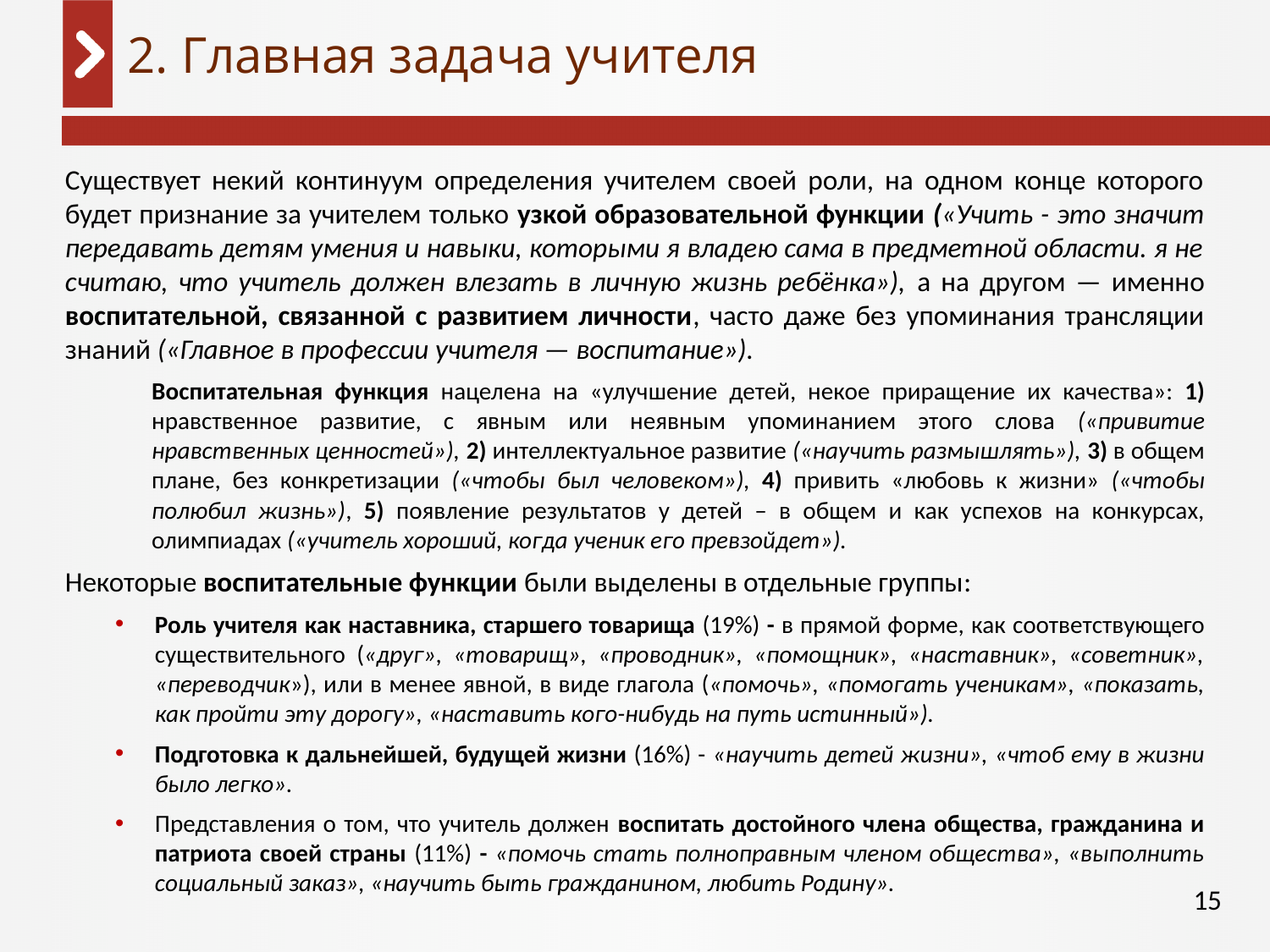

# 2. Главная задача учителя
Существует некий континуум определения учителем своей роли, на одном конце которого будет признание за учителем только узкой образовательной функции («Учить - это значит передавать детям умения и навыки, которыми я владею сама в предметной области. я не считаю, что учитель должен влезать в личную жизнь ребёнка»), а на другом — именно воспитательной, связанной с развитием личности, часто даже без упоминания трансляции знаний («Главное в профессии учителя — воспитание»).
Воспитательная функция нацелена на «улучшение детей, некое приращение их качества»: 1) нравственное развитие, с явным или неявным упоминанием этого слова («привитие нравственных ценностей»), 2) интеллектуальное развитие («научить размышлять»), 3) в общем плане, без конкретизации («чтобы был человеком»), 4) привить «любовь к жизни» («чтобы полюбил жизнь»), 5) появление результатов у детей – в общем и как успехов на конкурсах, олимпиадах («учитель хороший, когда ученик его превзойдет»).
Некоторые воспитательные функции были выделены в отдельные группы:
Роль учителя как наставника, старшего товарища (19%) - в прямой форме, как соответствующего существительного («друг», «товарищ», «проводник», «помощник», «наставник», «советник», «переводчик»), или в менее явной, в виде глагола («помочь», «помогать ученикам», «показать, как пройти эту дорогу», «наставить кого-нибудь на путь истинный»).
Подготовка к дальнейшей, будущей жизни (16%) - «научить детей жизни», «чтоб ему в жизни было легко».
Представления о том, что учитель должен воспитать достойного члена общества, гражданина и патриота своей страны (11%) - «помочь стать полноправным членом общества», «выполнить социальный заказ», «научить быть гражданином, любить Родину».